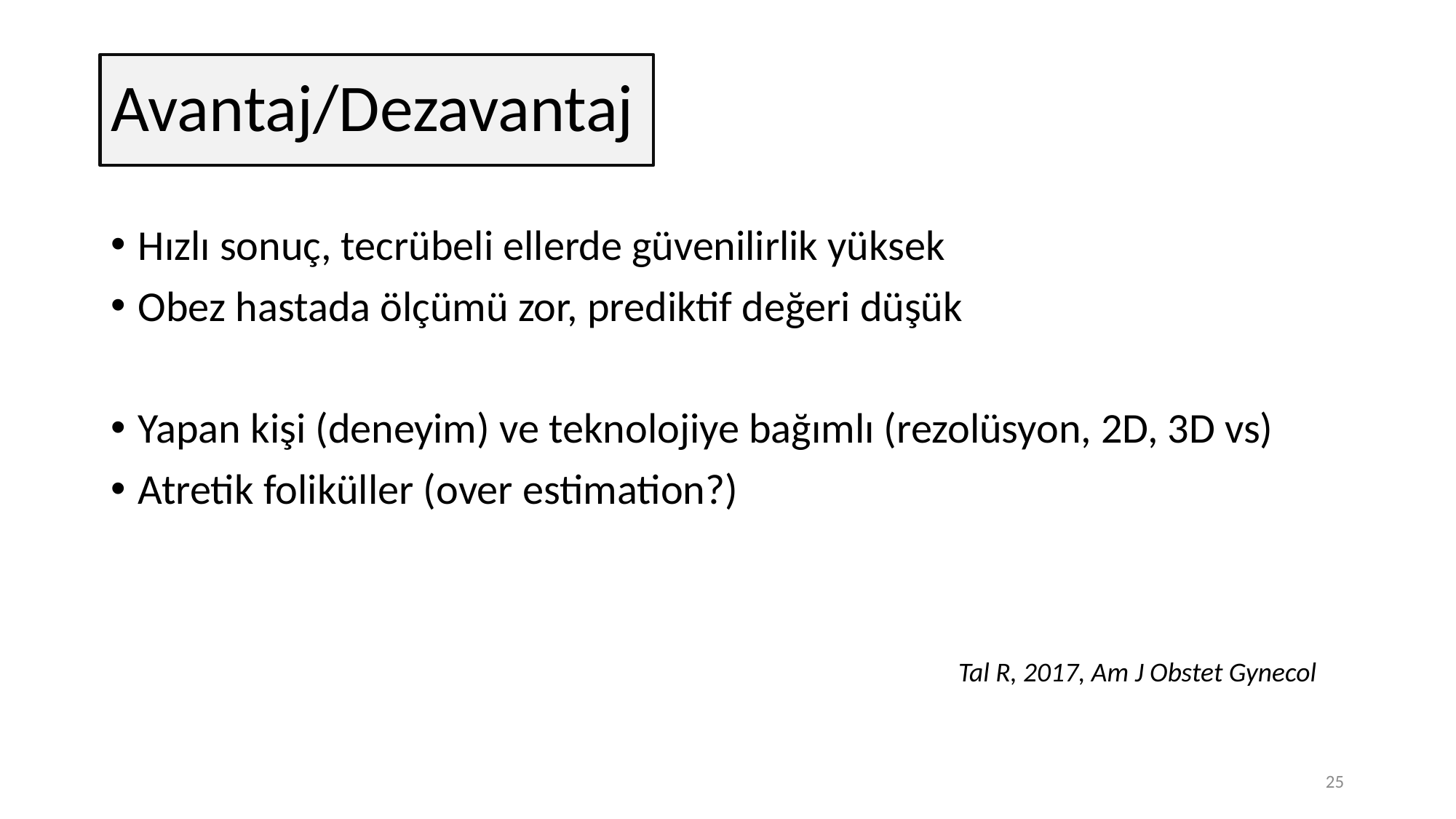

# Avantaj/Dezavantaj
Hızlı sonuç, tecrübeli ellerde güvenilirlik yüksek
Obez hastada ölçümü zor, prediktif değeri düşük

Yapan kişi (deneyim) ve teknolojiye bağımlı (rezolüsyon, 2D, 3D vs)
Atretik foliküller (over estimation?)

Tal R, 2017, Am J Obstet Gynecol

25